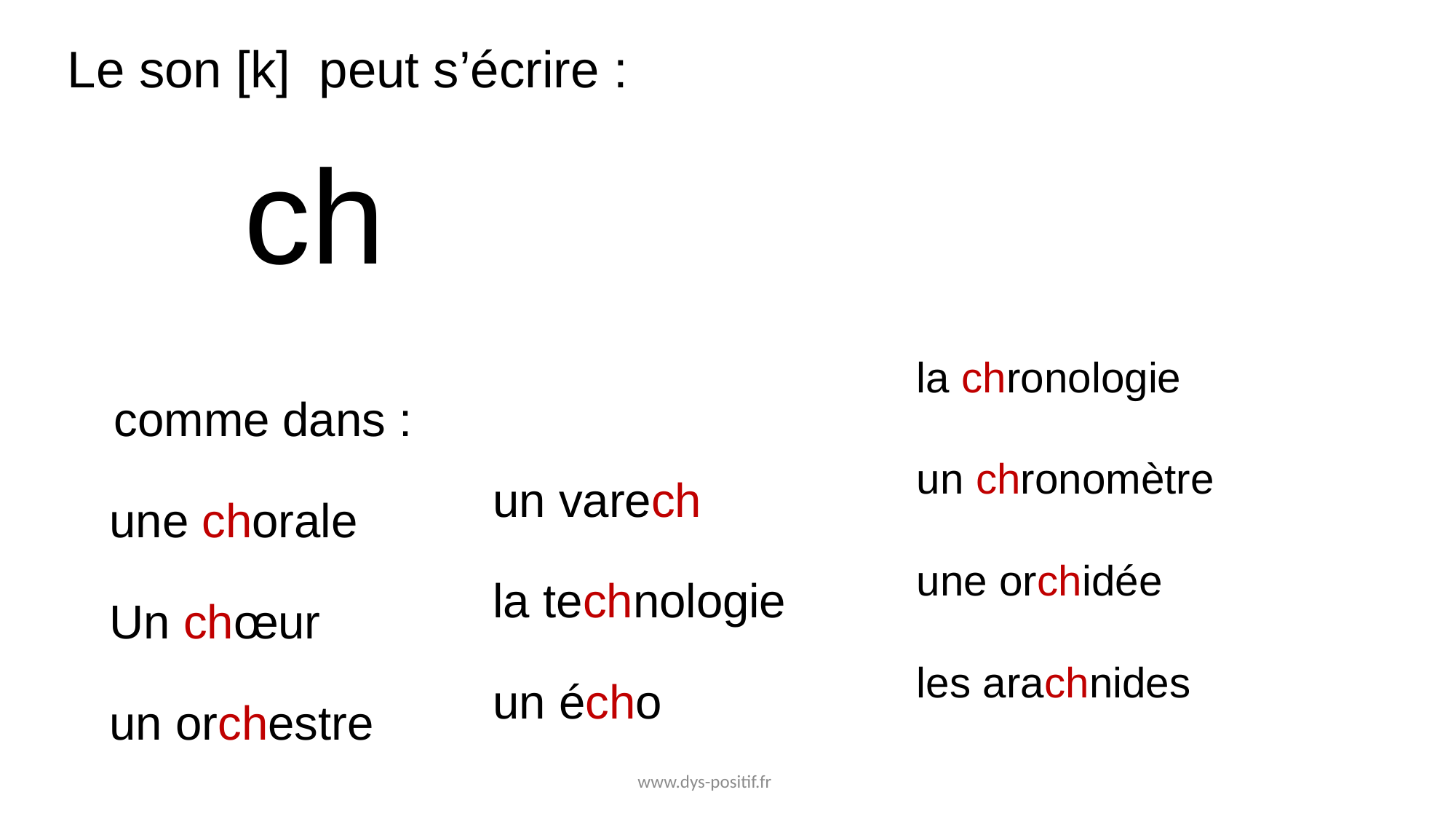

Le son [k]  peut s’écrire :
ch
la chronologie
un chronomètre
une orchidée
les arachnides

 comme dans :
une chorale
Un chœur
un orchestre
un varech
la technologie
un écho
www.dys-positif.fr